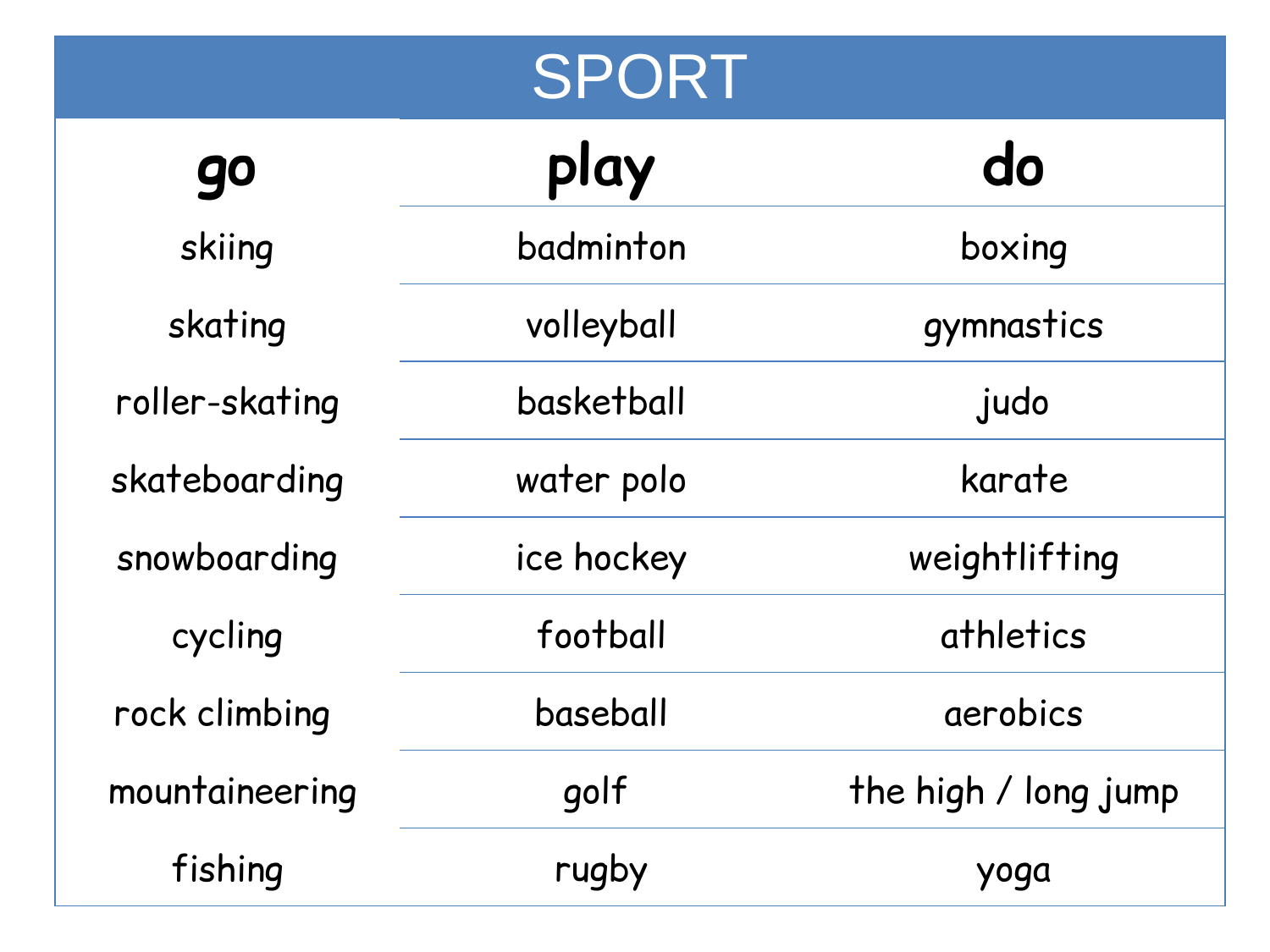

| SPORT |  |  |
| --- | --- | --- |
| go | play | do |
| skiing | badminton | boxing |
| skating | volleyball | gymnastics |
| roller-skating | basketball | judo |
| skateboarding | water polo | karate |
| snowboarding | ice hockey | weightlifting |
| cycling | football | athletics |
| rock climbing | baseball | aerobics |
| mountaineering | golf | the high / long jump |
| fishing | rugby | yoga |